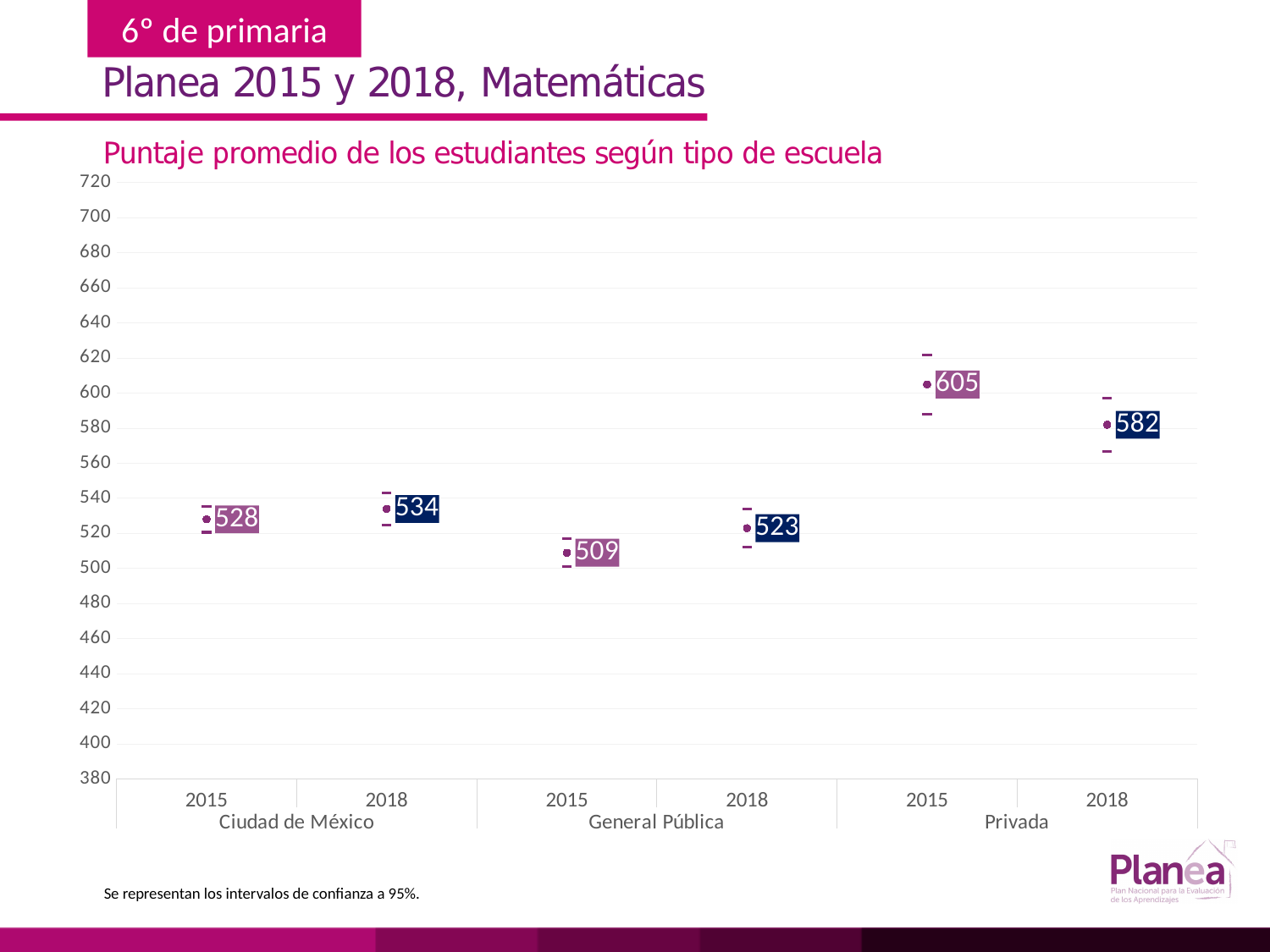

Planea 2015 y 2018, Matemáticas

Puntaje promedio de los estudiantes según tipo de escuela

### Chart

| Category |  |  |  |
|---|---|---|---|
| 2015 | 520.637 | 535.363 | 528.0 |
| 2018 | 524.846 | 543.154 | 534.0 |
| 2015 | 501.04 | 516.96 | 509.0 |
| 2018 | 512.254 | 533.746 | 523.0 |
| 2015 | 588.085 | 621.915 | 605.0 |
| 2018 | 566.876 | 597.124 | 582.0 |
Se representan los intervalos de confianza a 95%.